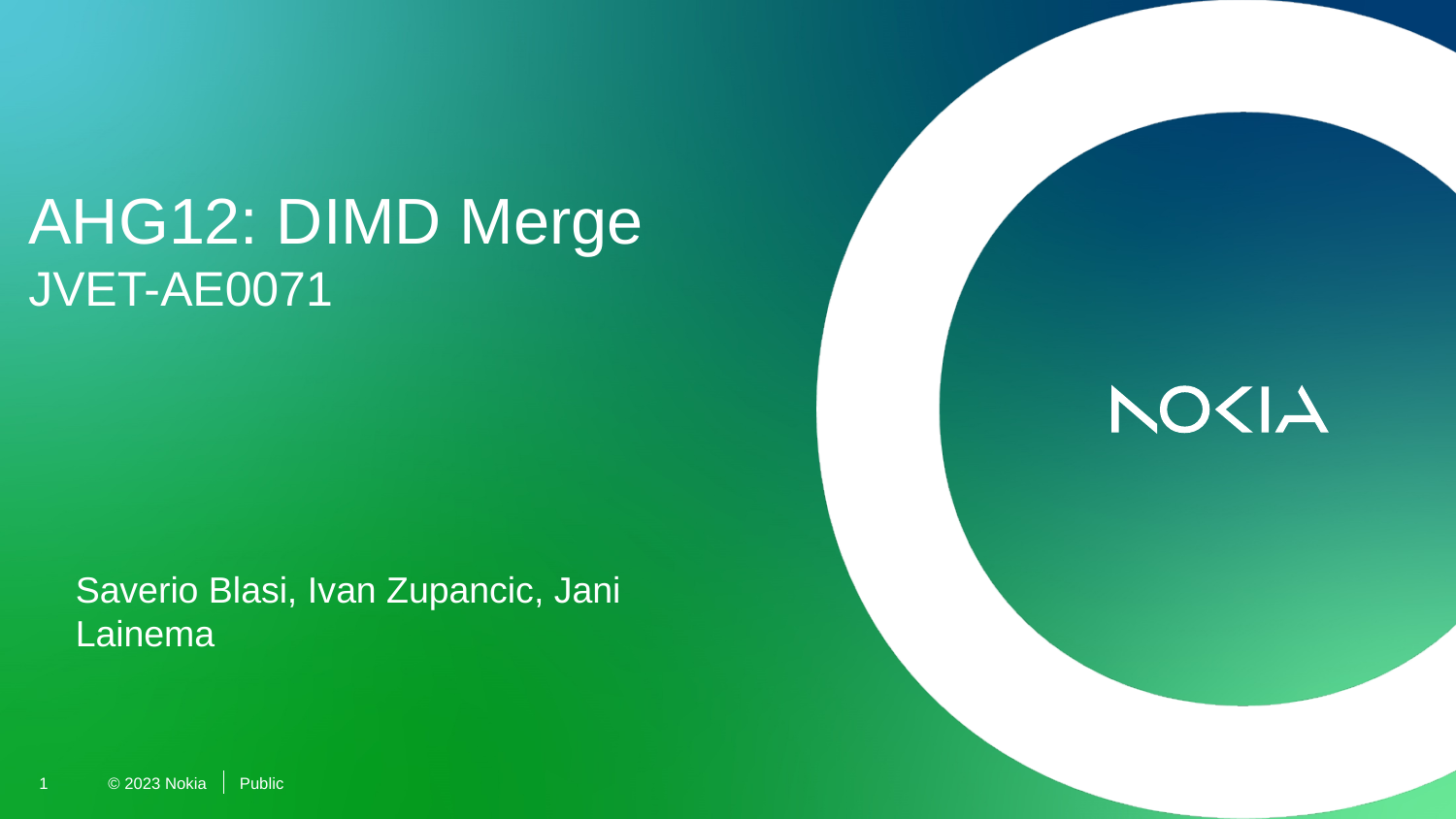

# AHG12: DIMD Merge JVET-AE0071
Saverio Blasi, Ivan Zupancic, Jani Lainema
Public